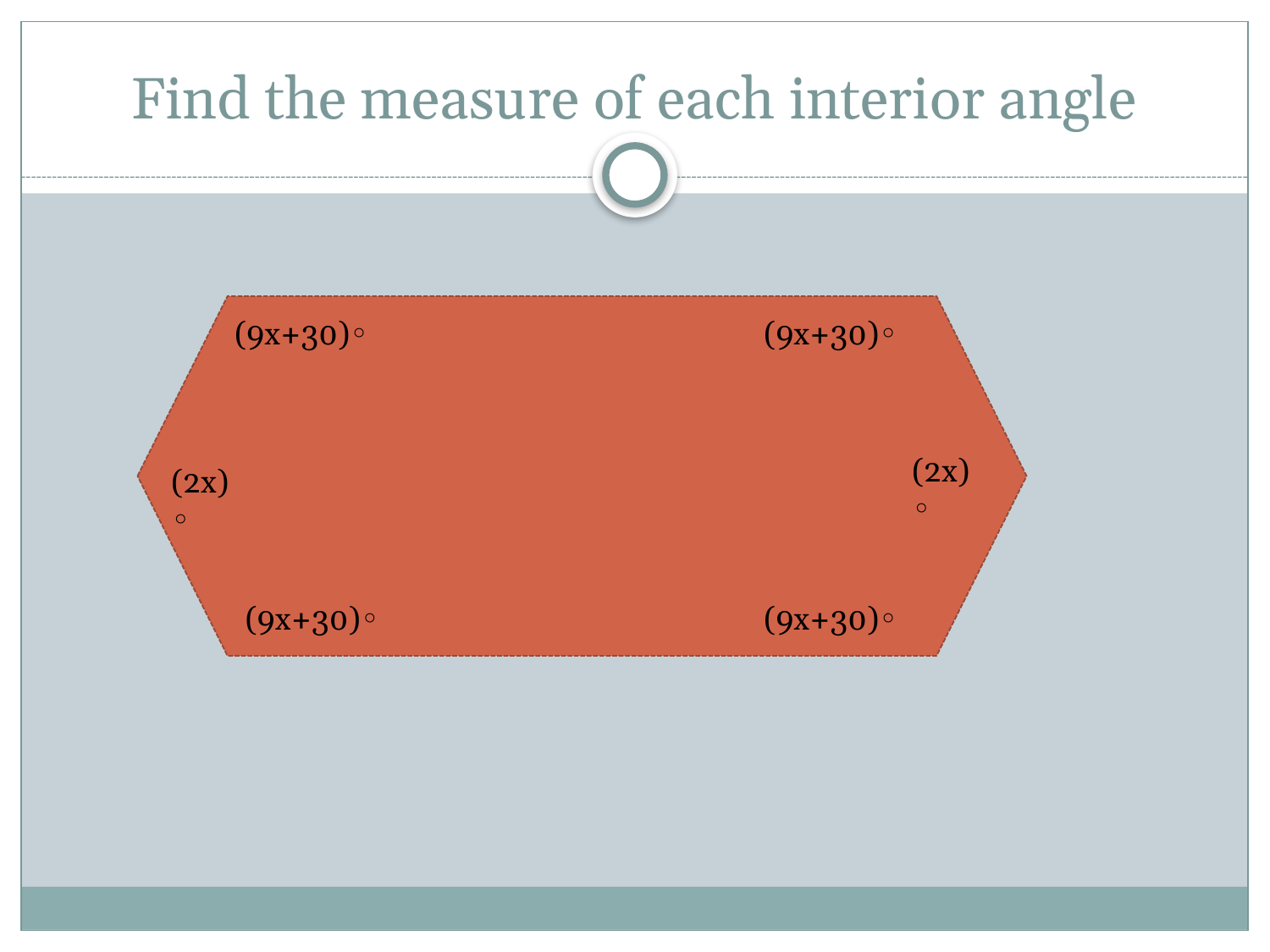

# Find the measure of each interior angle

(9x+30)◦
(9x+30)◦
(2x)◦
(2x)◦
(9x+30)◦
(9x+30)◦